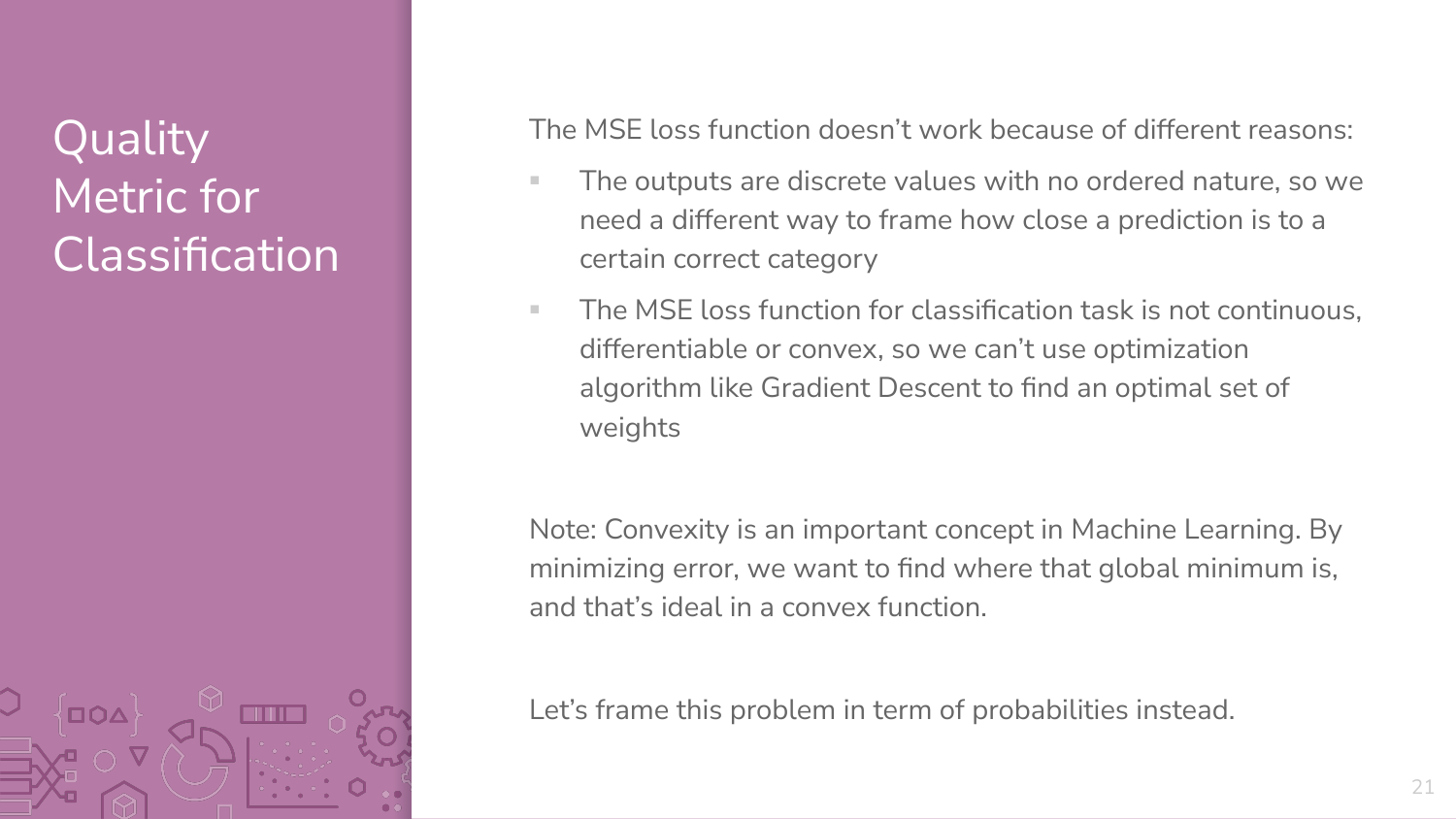

The MSE loss function doesn’t work because of different reasons:
The outputs are discrete values with no ordered nature, so we need a different way to frame how close a prediction is to a certain correct category
The MSE loss function for classification task is not continuous, differentiable or convex, so we can’t use optimization algorithm like Gradient Descent to find an optimal set of weights

Note: Convexity is an important concept in Machine Learning. By minimizing error, we want to find where that global minimum is, and that’s ideal in a convex function.

Let’s frame this problem in term of probabilities instead.
# Quality Metric for Classification
21